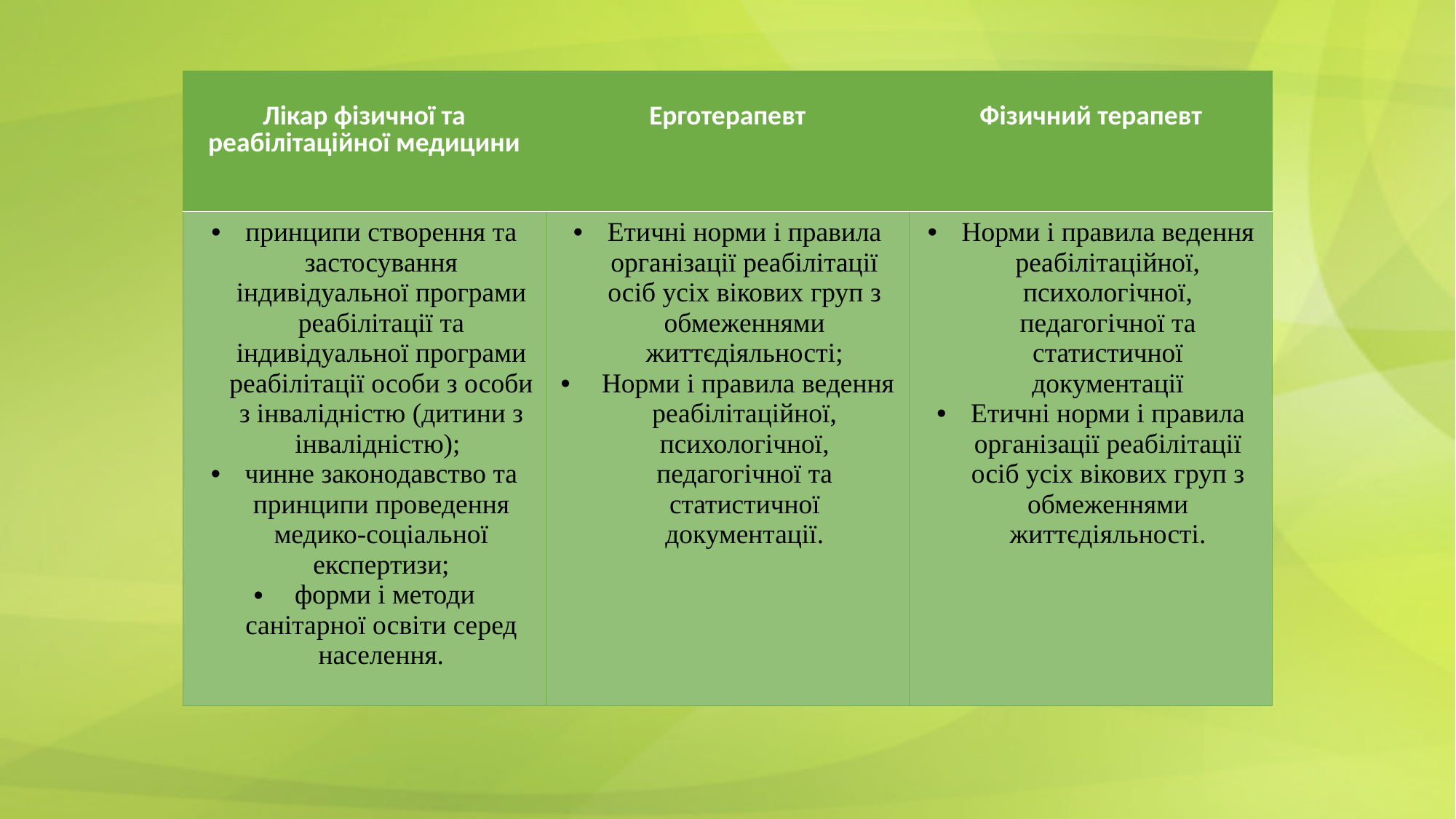

| Лікар фізичної та реабілітаційної медицини | Ерготерапевт | Фізичний терапевт |
| --- | --- | --- |
| принципи створення та застосування індивідуальної програми реабілітації та індивідуальної програми реабілітації особи з особи з інвалідністю (дитини з інвалідністю); чинне законодавство та принципи проведення медико-соціальної експертизи; форми і методи санітарної освіти серед населення. | Етичні норми і правила організації реабілітації осіб усіх вікових груп з обмеженнями життєдіяльності; Норми і правила ведення реабілітаційної, психологічної, педагогічної та статистичної документації. | Норми і правила ведення реабілітаційної, психологічної, педагогічної та статистичної документації Етичні норми і правила організації реабілітації осіб усіх вікових груп з обмеженнями життєдіяльності. |